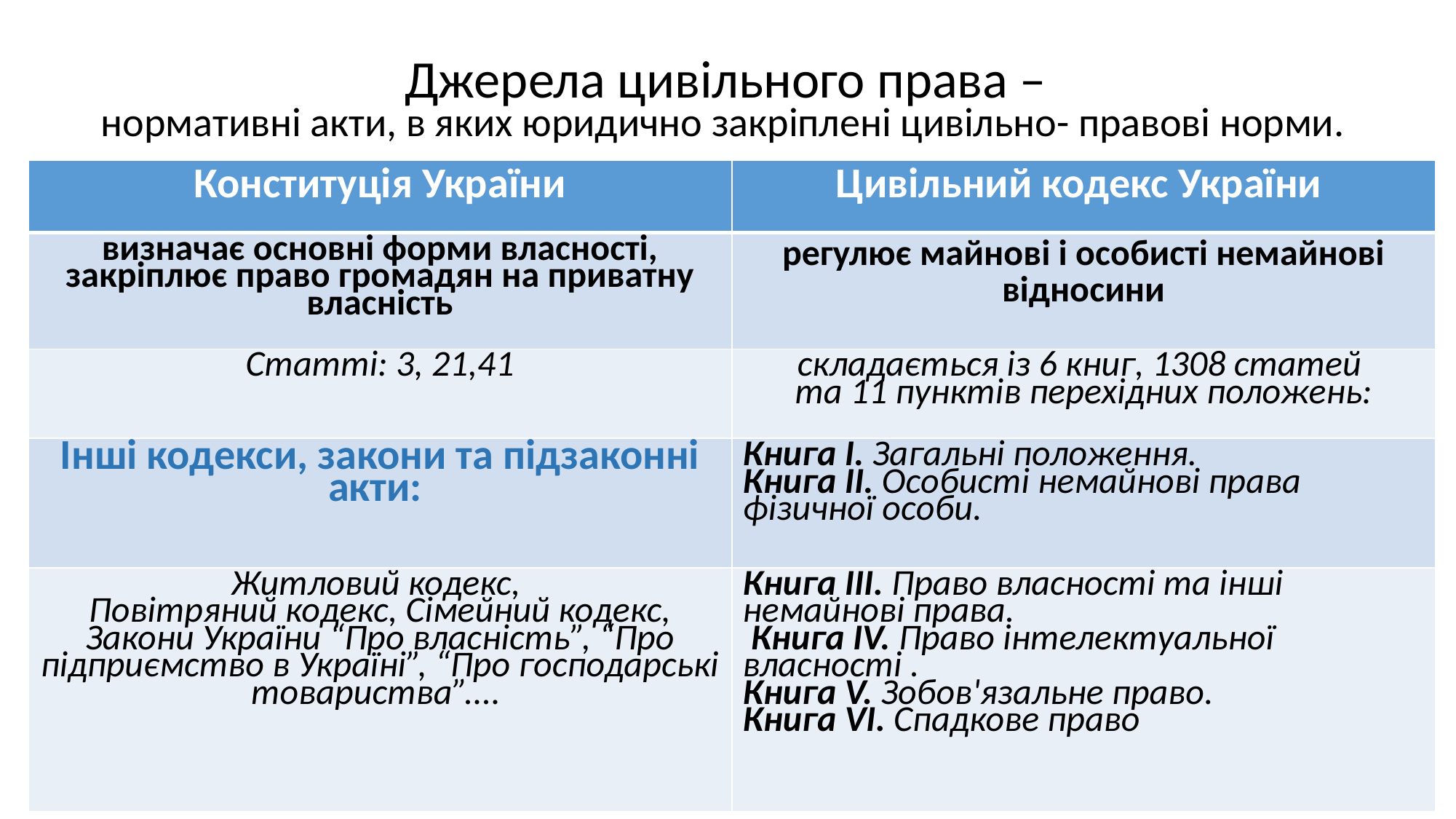

# Джерела цивільного права – нормативні акти, в яких юридично закріплені цивільно- правові норми.
| Конституція України | Цивільний кодекс України |
| --- | --- |
| визначає основні форми власності, закріплює право громадян на приватну власність | регулює майнові і особисті немайнові відносини |
| Статті: 3, 21,41 | складається із 6 книг, 1308 статей та 11 пунктів перехідних положень: |
| Інші кодекси, закони та підзаконні акти: | Книга І. Загальні положення. Книга ІІ. Особисті немайнові права фізичної особи. |
| Житловий кодекс, Повітряний кодекс, Сімейний кодекс, Закони України “Про власність”, “Про підприємство в Україні”, “Про господарські товариства”.... | Книга ІІІ. Право власності та інші немайнові права. Книга IV. Право інтелектуальної власності . Книга V. Зобов'язальне право. Книга VI. Спадкове право |